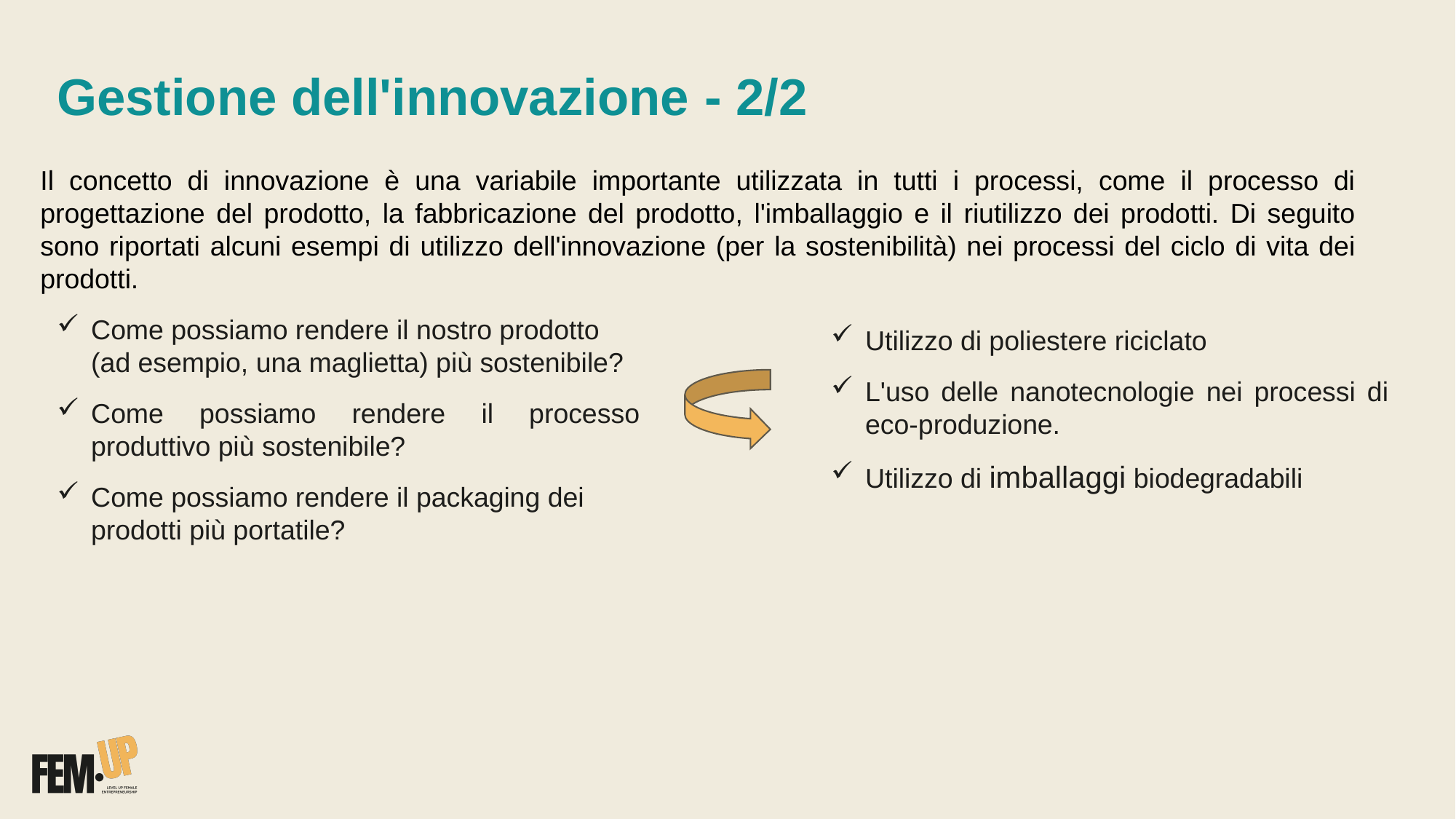

Gestione dell'innovazione - 2/2
Il concetto di innovazione è una variabile importante utilizzata in tutti i processi, come il processo di progettazione del prodotto, la fabbricazione del prodotto, l'imballaggio e il riutilizzo dei prodotti. Di seguito sono riportati alcuni esempi di utilizzo dell'innovazione (per la sostenibilità) nei processi del ciclo di vita dei prodotti.
Come possiamo rendere il nostro prodotto (ad esempio, una maglietta) più sostenibile?
Come possiamo rendere il processo produttivo più sostenibile?
Come possiamo rendere il packaging dei prodotti più portatile?
Utilizzo di poliestere riciclato
L'uso delle nanotecnologie nei processi di eco-produzione.
Utilizzo di imballaggi biodegradabili